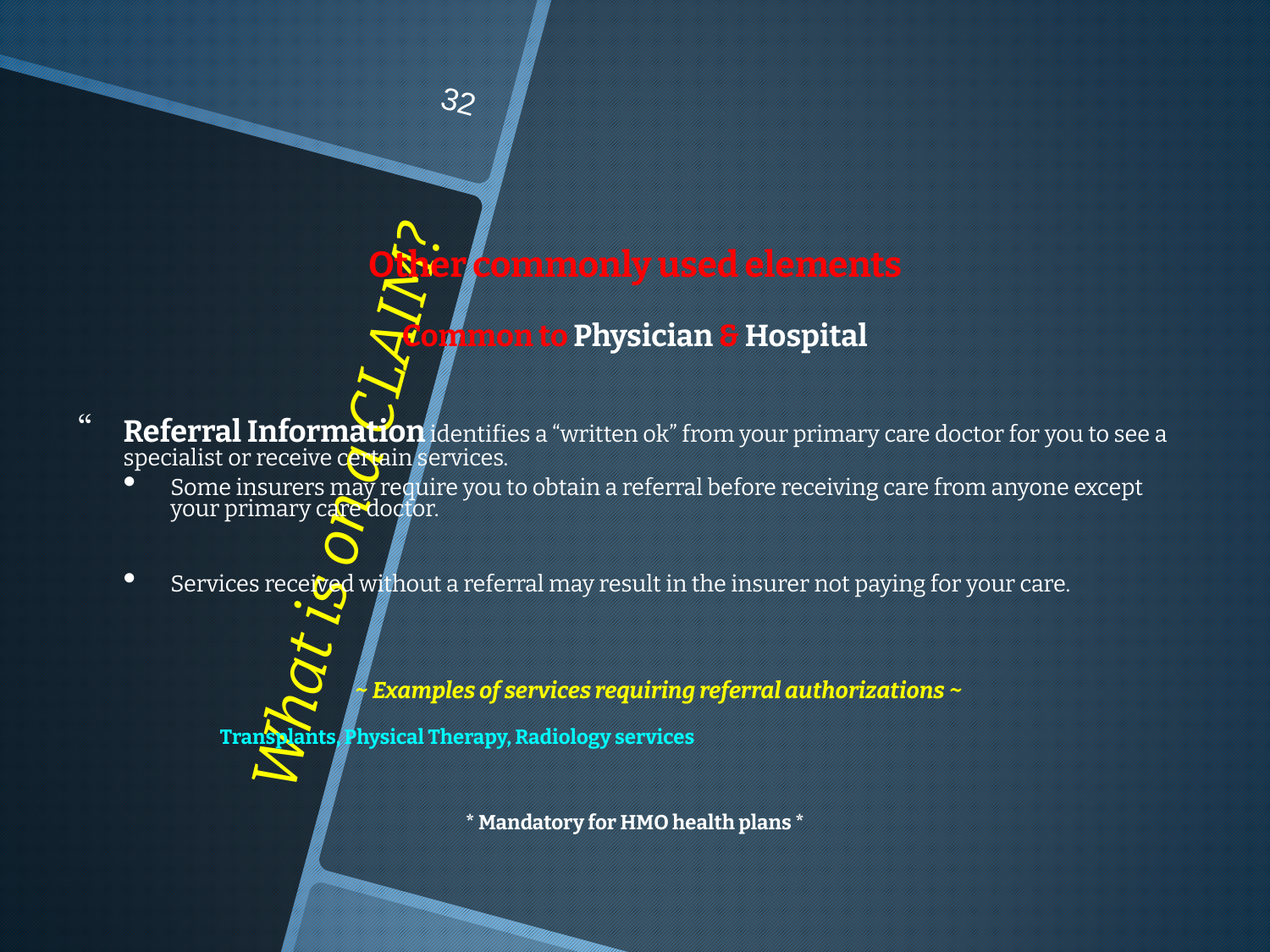

32
Other commonly used elements

Common to Physician & Hospital

Referral Information  identifies a “written ok” from your primary care doctor for you to see a specialist or receive certain services.
Some insurers may require you to obtain a referral before receiving care from anyone except your primary care doctor.

Services received without a referral may result in the insurer not paying for your care.

	~ Examples of services requiring referral authorizations ~

                 Transplants, Physical Therapy, Radiology services

* Mandatory for HMO health plans *

# What is on a CLAIM?